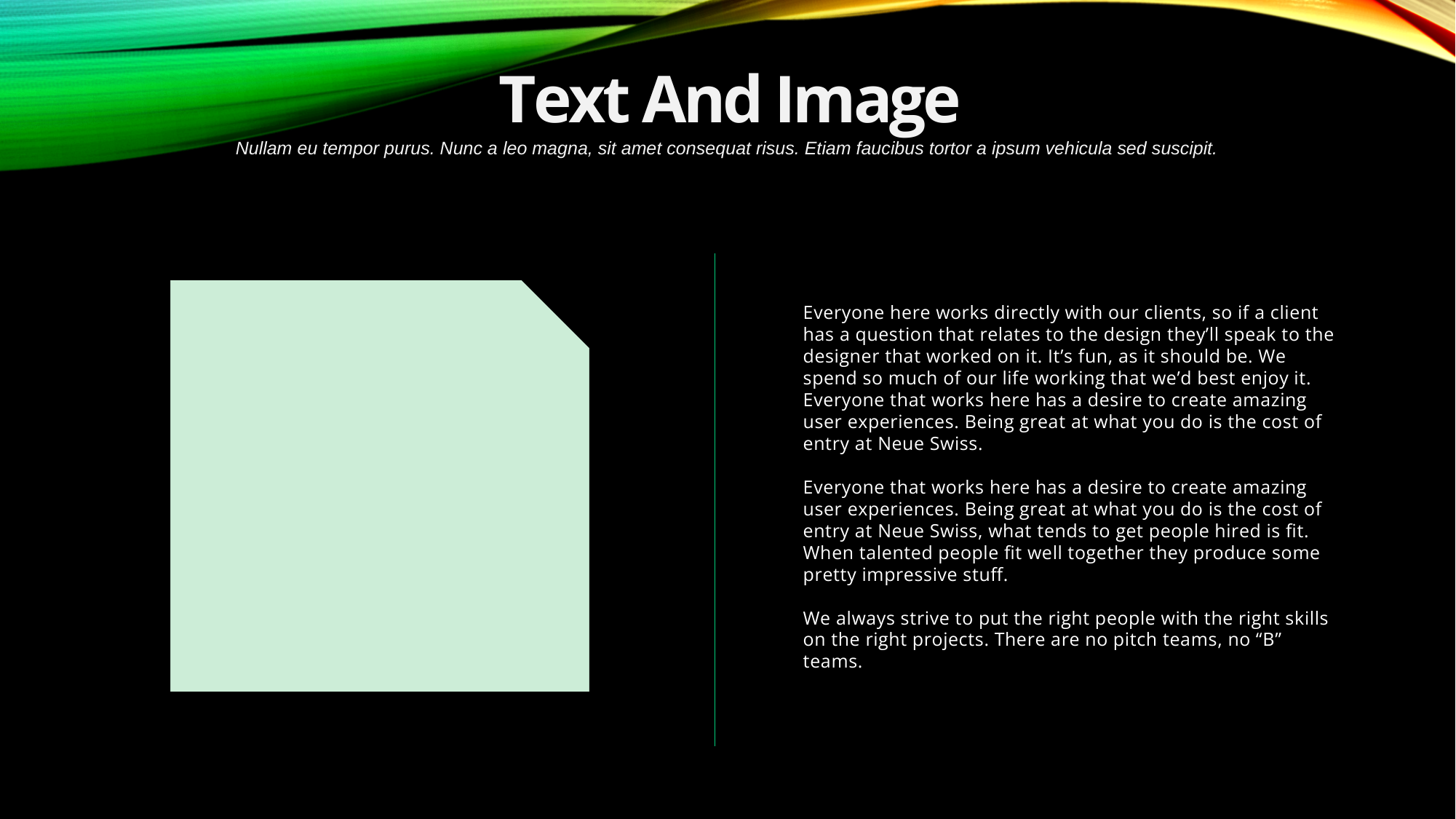

Text And Image
Nullam eu tempor purus. Nunc a leo magna, sit amet consequat risus. Etiam faucibus tortor a ipsum vehicula sed suscipit.

Everyone here works directly with our clients, so if a client has a question that relates to the design they’ll speak to the designer that worked on it. It’s fun, as it should be. We spend so much of our life working that we’d best enjoy it. Everyone that works here has a desire to create amazing user experiences. Being great at what you do is the cost of entry at Neue Swiss.

Everyone that works here has a desire to create amazing user experiences. Being great at what you do is the cost of entry at Neue Swiss, what tends to get people hired is fit. When talented people fit well together they produce some pretty impressive stuff.

We always strive to put the right people with the right skills on the right projects. There are no pitch teams, no “B” teams.